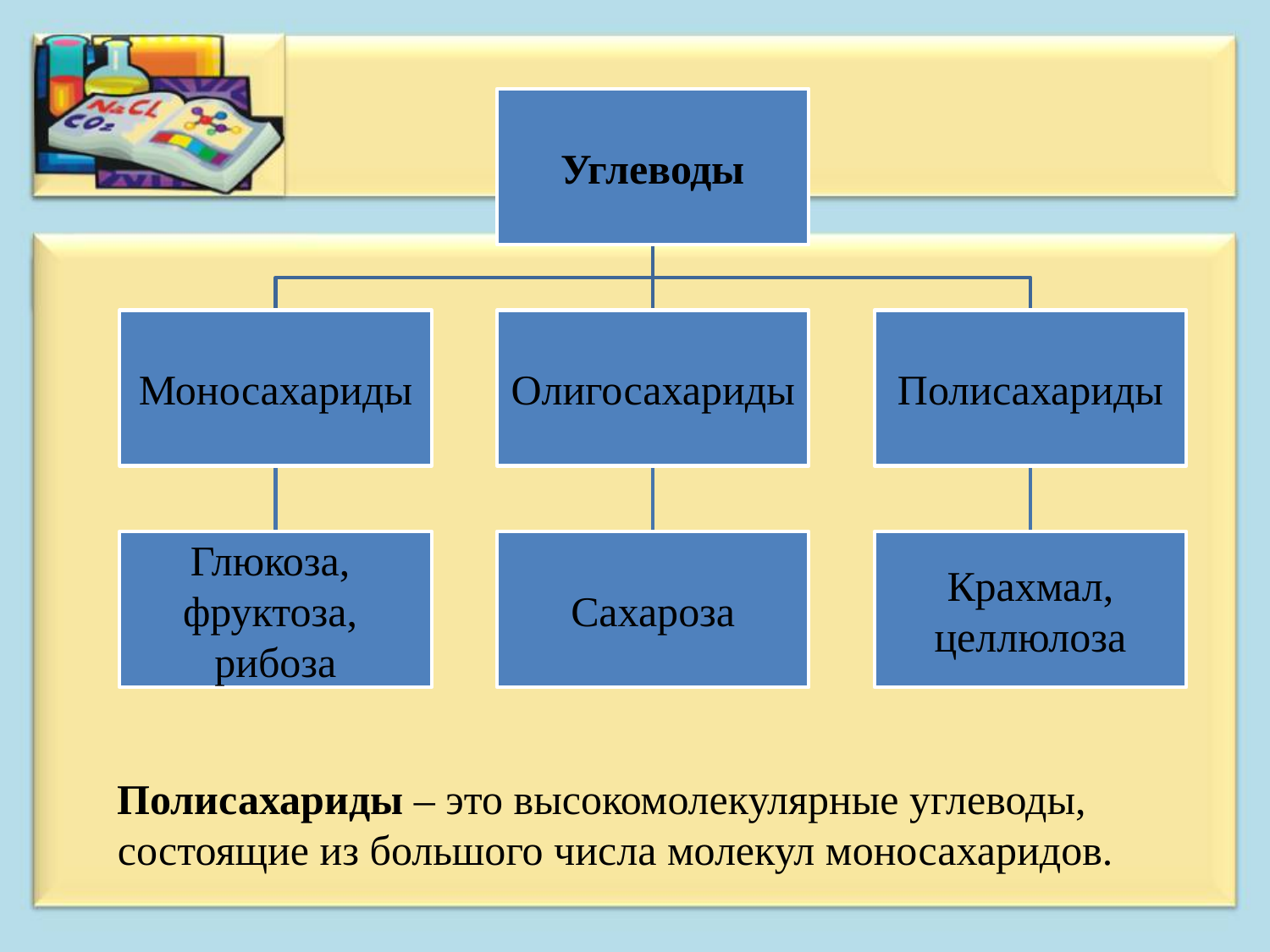

Углеводы
Моносахариды
Глюкоза,
фруктоза,
рибоза
Олигосахариды
Сахароза
Полисахариды
Крахмал,
целлюлоза

Полисахариды – это высокомолекулярные углеводы, состоящие из большого числа молекул моносахаридов.